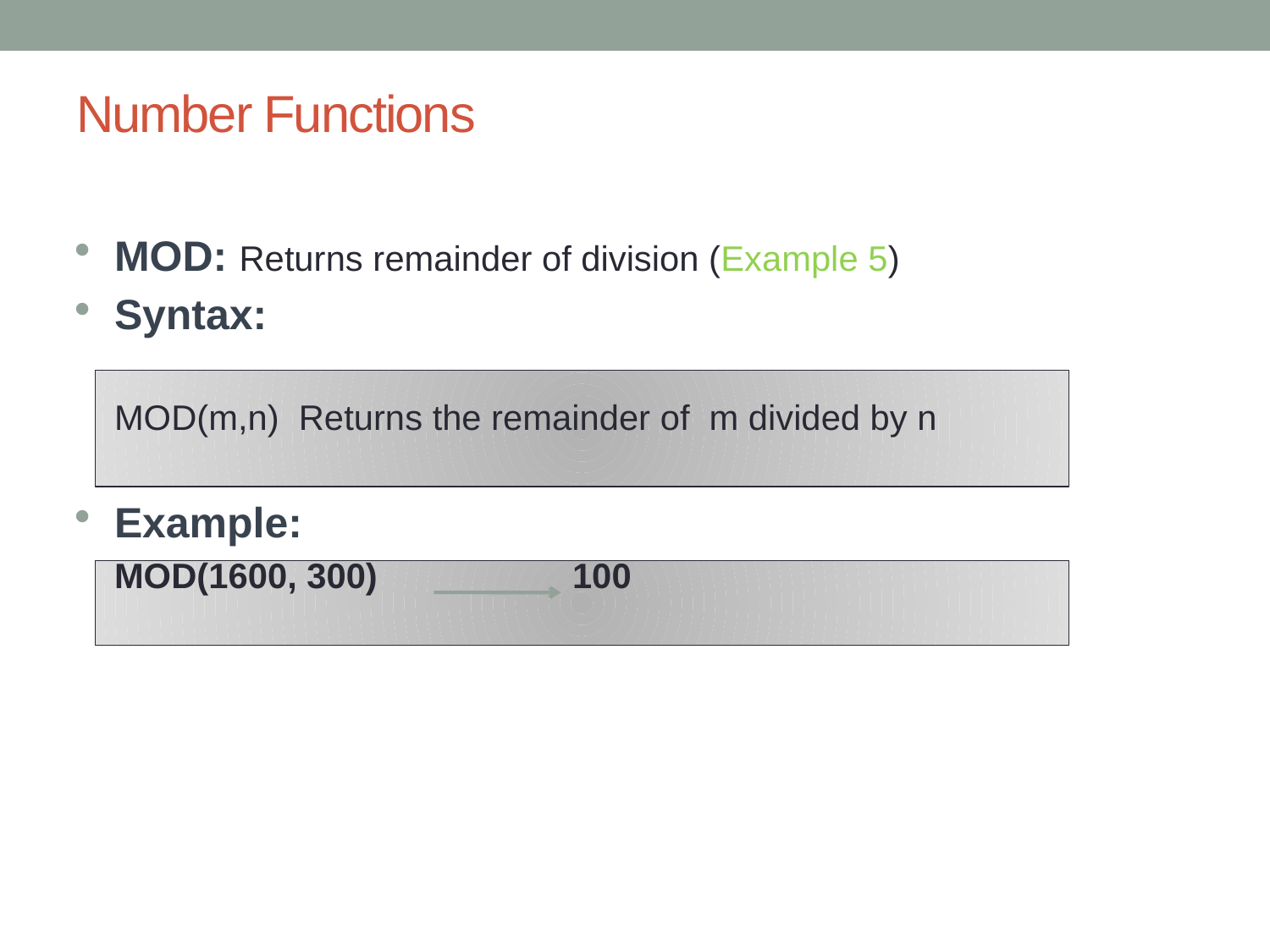

# Number Functions
MOD: Returns remainder of division (Example 5)
Syntax:

	MOD(m,n)  Returns the remainder of  m divided by n

Example:
	MOD(1600, 300)                    100